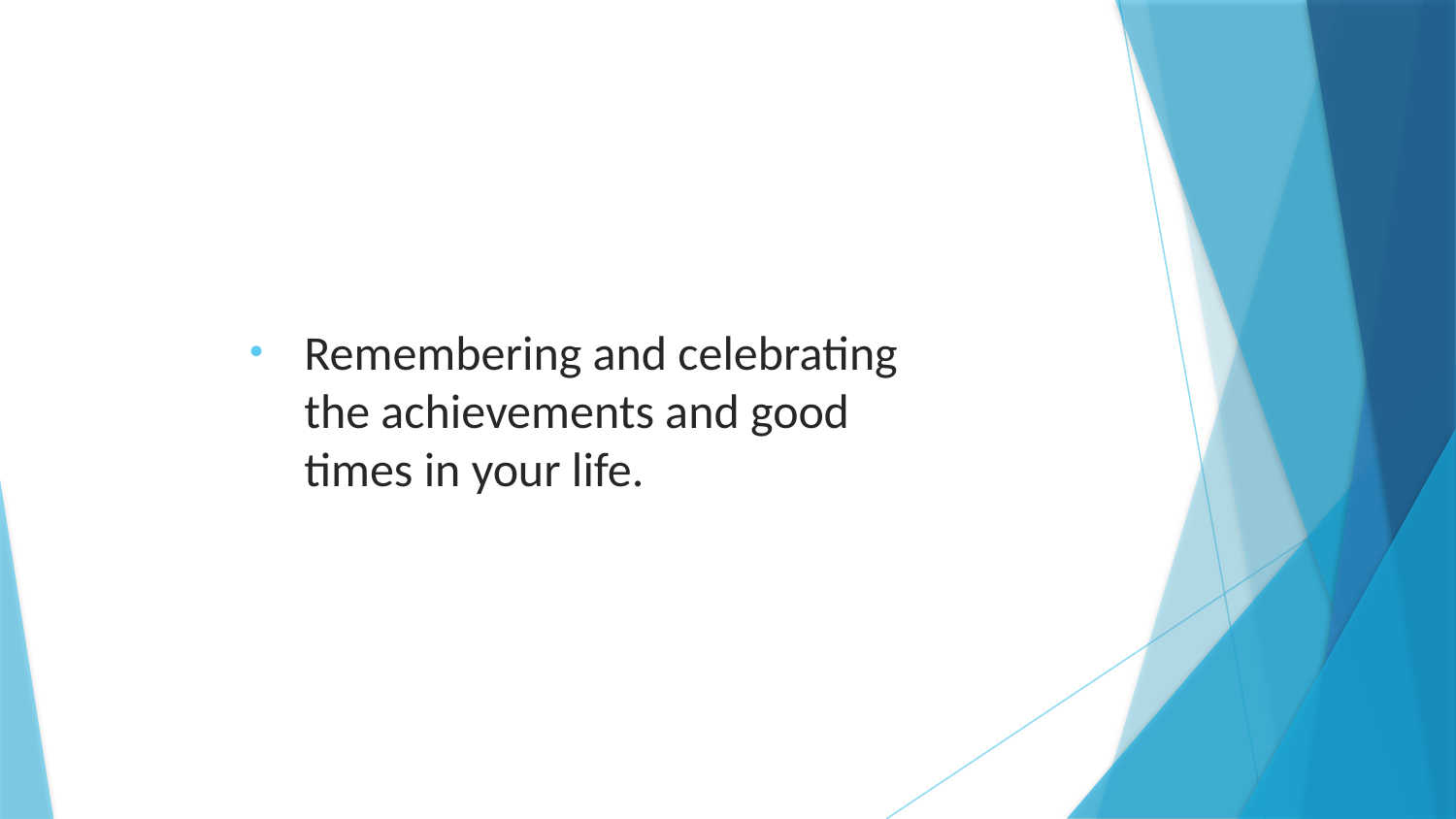

Remembering and celebrating the achievements and good times in your life.